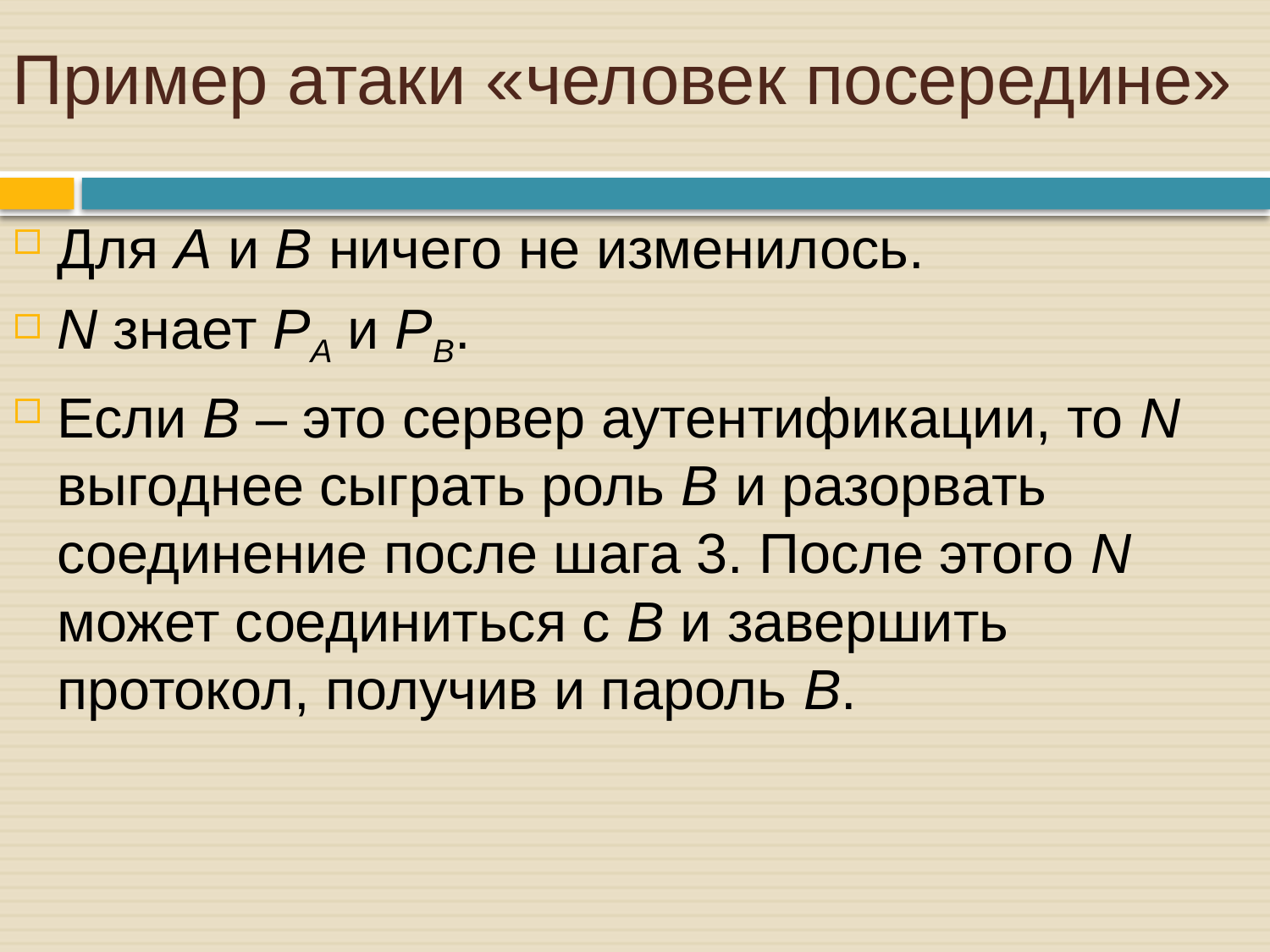

# Пример атаки «человек посередине»
Для A и B ничего не изменилось.
N знает PA и PB.
Если B – это сервер аутентификации, то N выгоднее сыграть роль B и разорвать соединение после шага 3. После этого N может соединиться с B и завершить протокол, получив и пароль B.